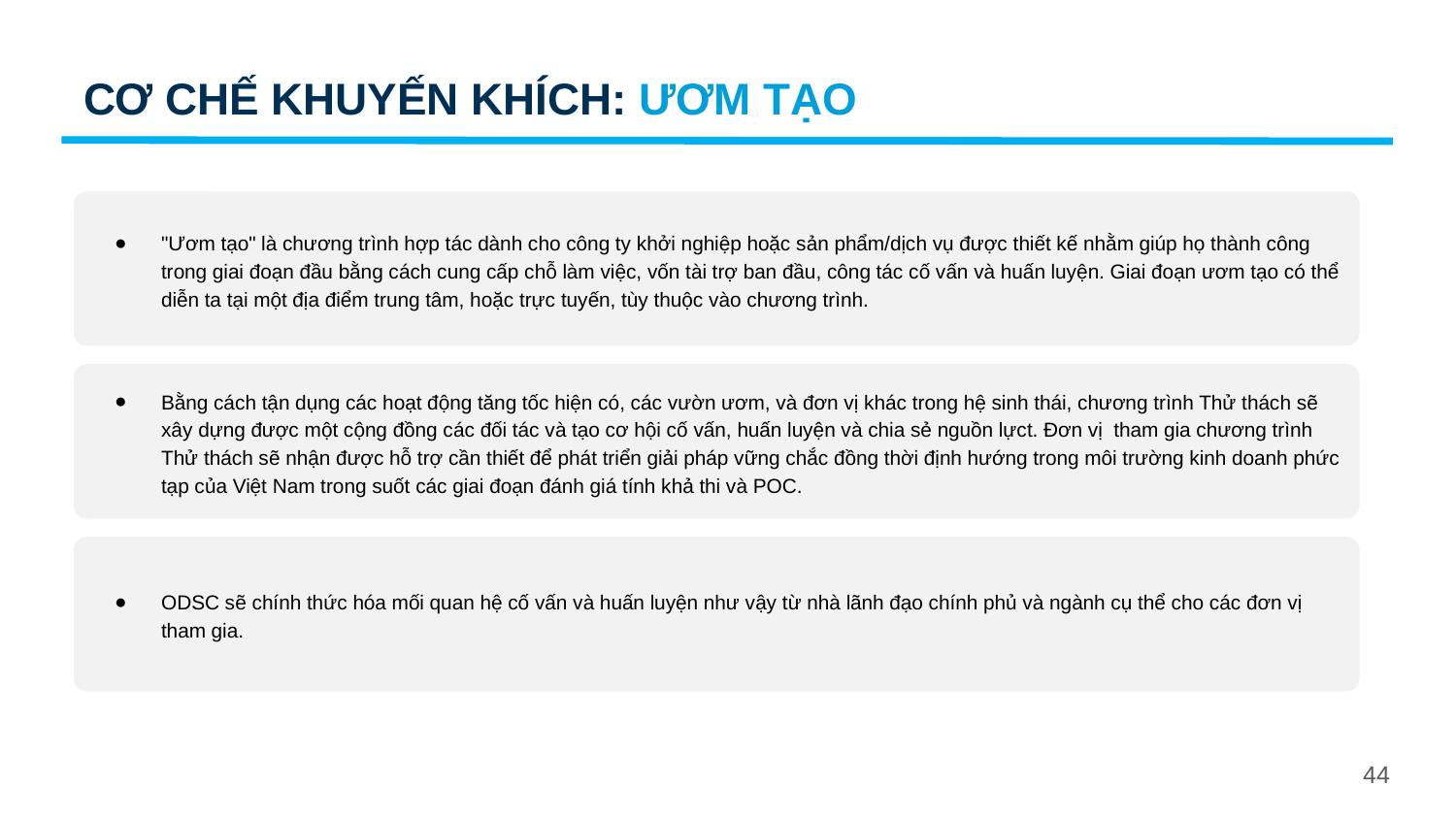

CƠ CHẾ KHUYẾN KHÍCH: ƯƠM TẠO
"Ươm tạo" là chương trình hợp tác dành cho công ty khởi nghiệp hoặc sản phẩm/dịch vụ được thiết kế nhằm giúp họ thành công trong giai đoạn đầu bằng cách cung cấp chỗ làm việc, vốn tài trợ ban đầu, công tác cố vấn và huấn luyện. Giai đoạn ươm tạo có thể diễn ta tại một địa điểm trung tâm, hoặc trực tuyến, tùy thuộc vào chương trình.
Bằng cách tận dụng các hoạt động tăng tốc hiện có, các vườn ươm, và đơn vị khác trong hệ sinh thái, chương trình Thử thách sẽ xây dựng được một cộng đồng các đối tác và tạo cơ hội cố vấn, huấn luyện và chia sẻ nguồn lựct. Đơn vị  tham gia chương trình Thử thách sẽ nhận được hỗ trợ cần thiết để phát triển giải pháp vững chắc đồng thời định hướng trong môi trường kinh doanh phức tạp của Việt Nam trong suốt các giai đoạn đánh giá tính khả thi và POC.
ODSC sẽ chính thức hóa mối quan hệ cố vấn và huấn luyện như vậy từ nhà lãnh đạo chính phủ và ngành cụ thể cho các đơn vị tham gia.
44